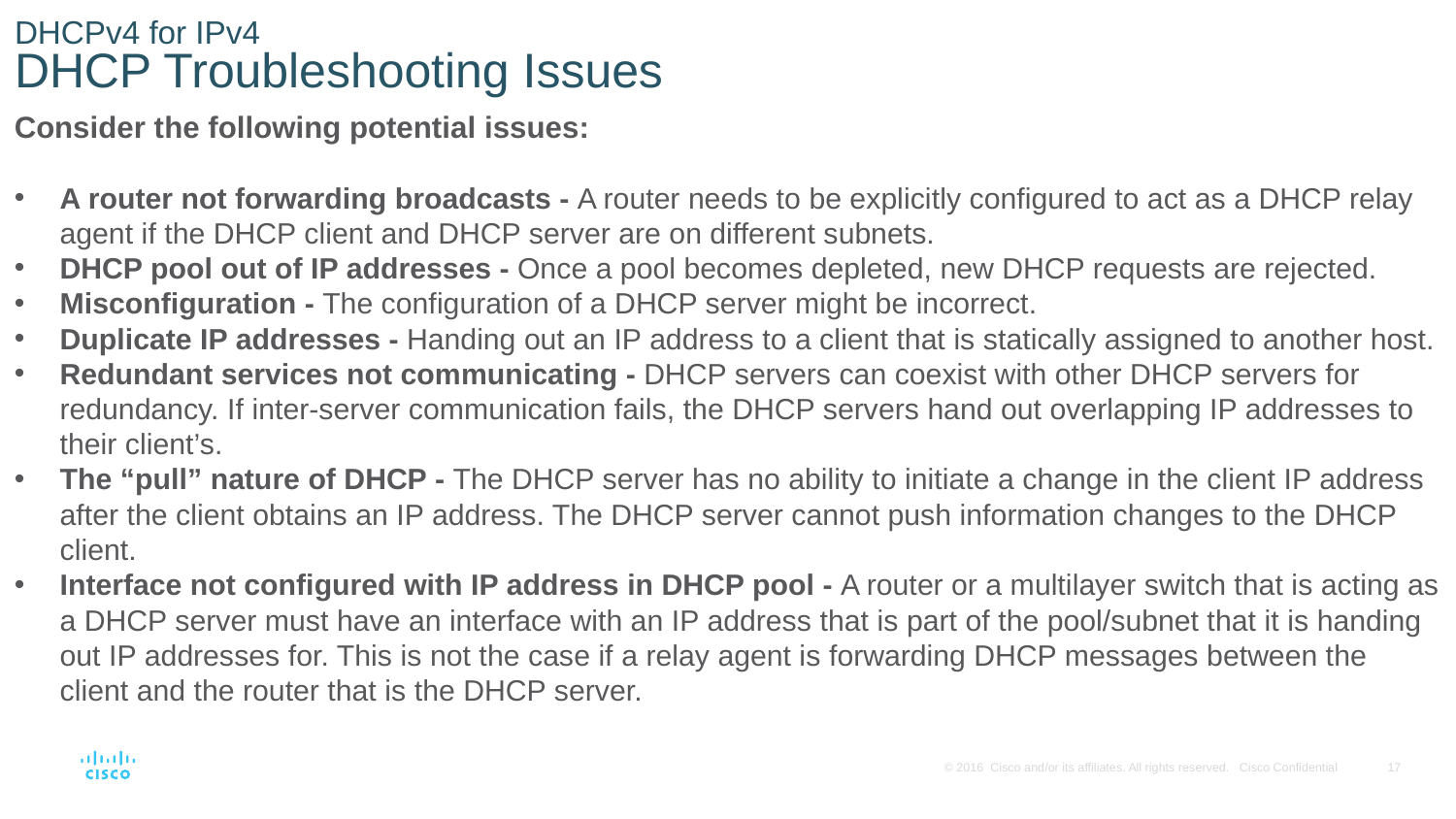

# DHCPv4 for IPv4 DHCP Troubleshooting Issues
Consider the following potential issues:

A router not forwarding broadcasts - A router needs to be explicitly configured to act as a DHCP relay agent if the DHCP client and DHCP server are on different subnets.
DHCP pool out of IP addresses - Once a pool becomes depleted, new DHCP requests are rejected.
Misconfiguration - The configuration of a DHCP server might be incorrect.
Duplicate IP addresses - Handing out an IP address to a client that is statically assigned to another host.
Redundant services not communicating - DHCP servers can coexist with other DHCP servers for redundancy. If inter-server communication fails, the DHCP servers hand out overlapping IP addresses to their client’s.
The “pull” nature of DHCP - The DHCP server has no ability to initiate a change in the client IP address after the client obtains an IP address. The DHCP server cannot push information changes to the DHCP client.
Interface not configured with IP address in DHCP pool - A router or a multilayer switch that is acting as a DHCP server must have an interface with an IP address that is part of the pool/subnet that it is handing out IP addresses for. This is not the case if a relay agent is forwarding DHCP messages between the client and the router that is the DHCP server.